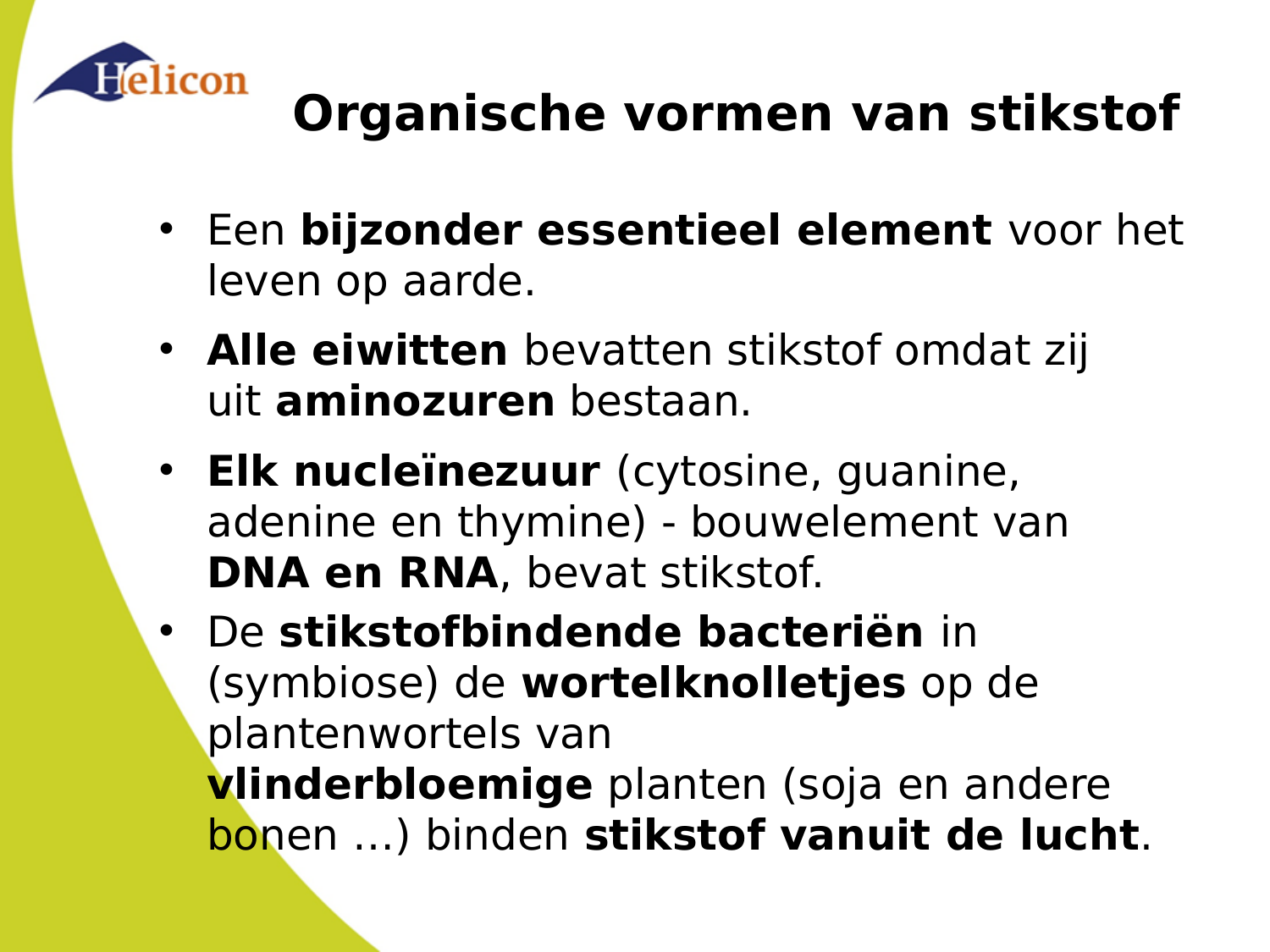

# Organische vormen van stikstof
Een bijzonder essentieel element voor het leven op aarde.
Alle eiwitten bevatten stikstof omdat zij uit aminozuren bestaan.
Elk nucleïnezuur (cytosine, guanine, adenine en thymine) - bouwelement van DNA en RNA, bevat stikstof.
De stikstofbindende bacteriën in (symbiose) de wortelknolletjes op de plantenwortels van vlinderbloemige planten (soja en andere bonen …) binden stikstof vanuit de lucht.